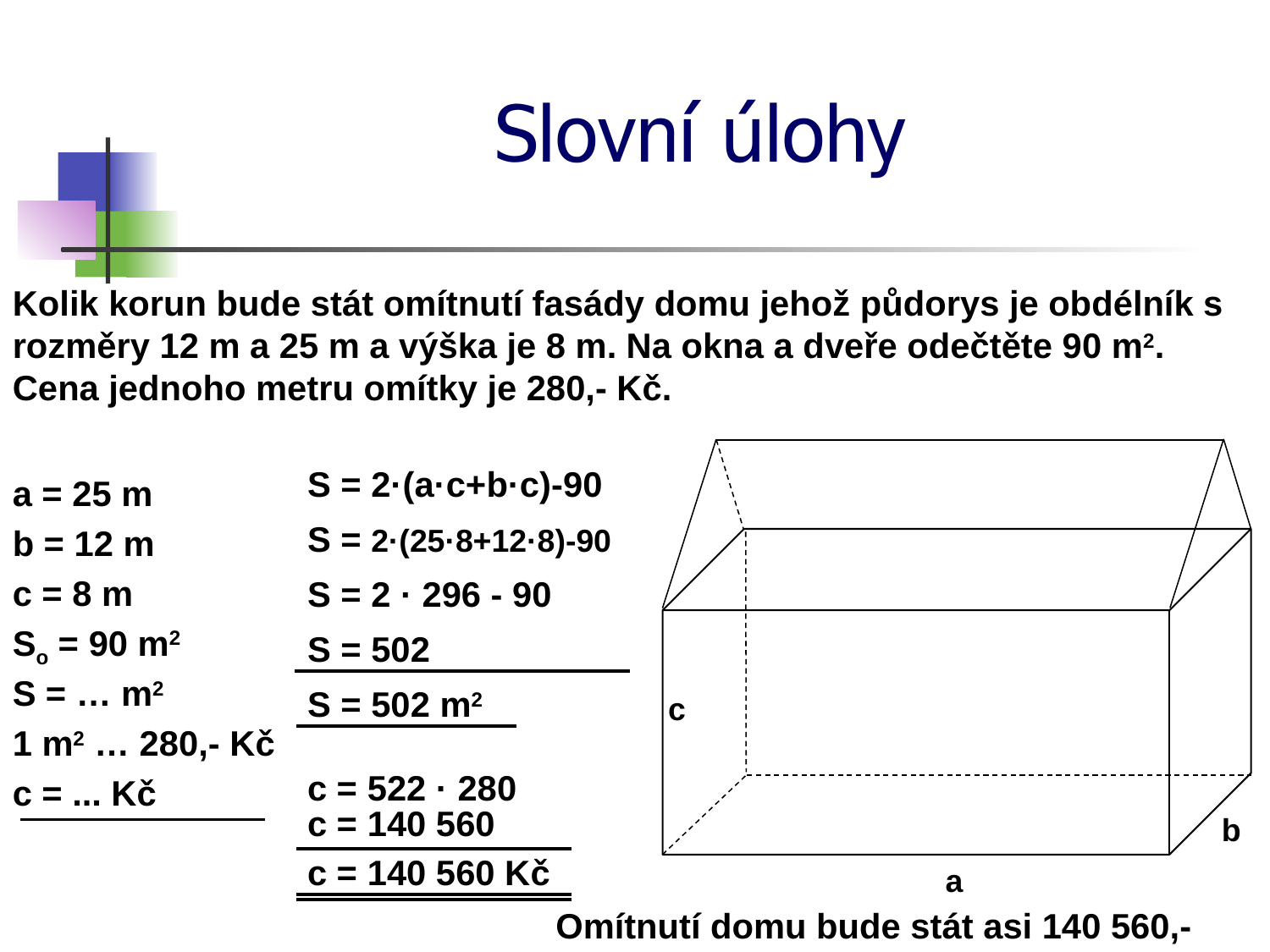

# Slovní úlohy
Kolik korun bude stát omítnutí fasády domu jehož půdorys je obdélník s rozměry 12 m a 25 m a výška je 8 m. Na okna a dveře odečtěte 90 m2. Cena jednoho metru omítky je 280,- Kč.
S = 2·(a·c+b·c)-90
a = 25 m
S = 2·(25·8+12·8)-90
b = 12 m

c = 8 m
S = 2 · 296 - 90
So = 90 m2
S = 502
S = … m2
S = 502 m2
c
1 m2 … 280,- Kč
c = 522 · 280
c = ... Kč
c = 140 560
b
c = 140 560 Kč
a
Omítnutí domu bude stát asi 140 560,- Kč.